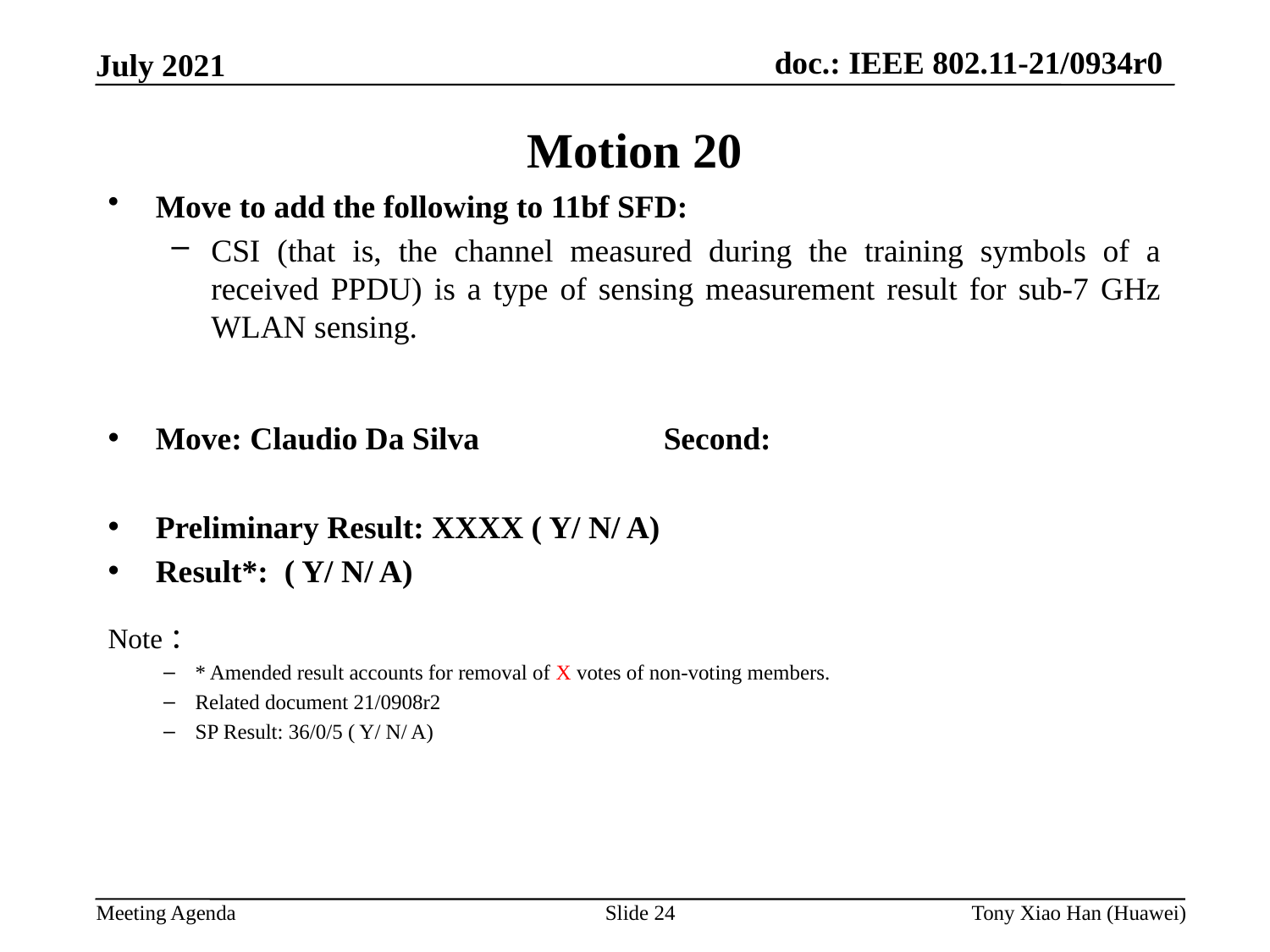

Motion 20
Move to add the following to 11bf SFD:
CSI (that is, the channel measured during the training symbols of a received PPDU) is a type of sensing measurement result for sub-7 GHz WLAN sensing.

Move: Claudio Da Silva		Second:

Preliminary Result: XXXX ( Y/ N/ A)
Result*:  ( Y/ N/ A)

Note：
* Amended result accounts for removal of X votes of non-voting members.
Related document 21/0908r2
SP Result: 36/0/5 ( Y/ N/ A)

Slide 24
Tony Xiao Han (Huawei)